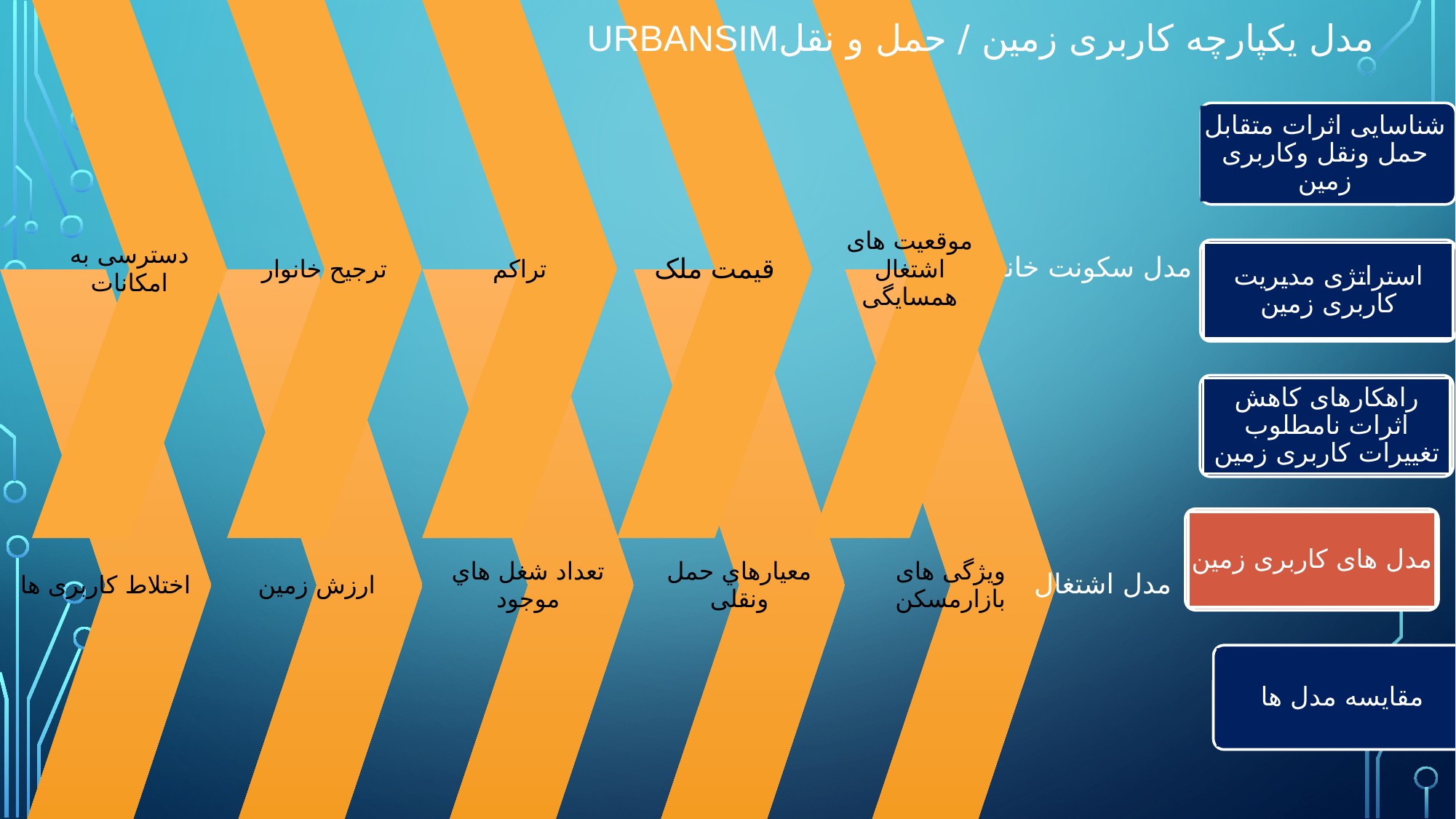

ترجیح خانوار
تراکم
قیمت ملک
دسترسی به امکانات
مدل یکپارچه کاربری زمین / حمل و نقلURBANSIM

شناسایی اثرات متقابل حمل ونقل وکاربری زمین

استراتژی مدیریت کاربری زمین
مدل سکونت خانوار
ارزش زمین
ویژگی های بازارمسکن
تعداد شغل هاي موجود
معیارهاي حمل ونقلی

راهکارهای کاهش اثرات نامطلوب تغییرات کاربری زمین

مدل های کاربری زمین
مدل اشتغال

مقایسه مدل ها
27